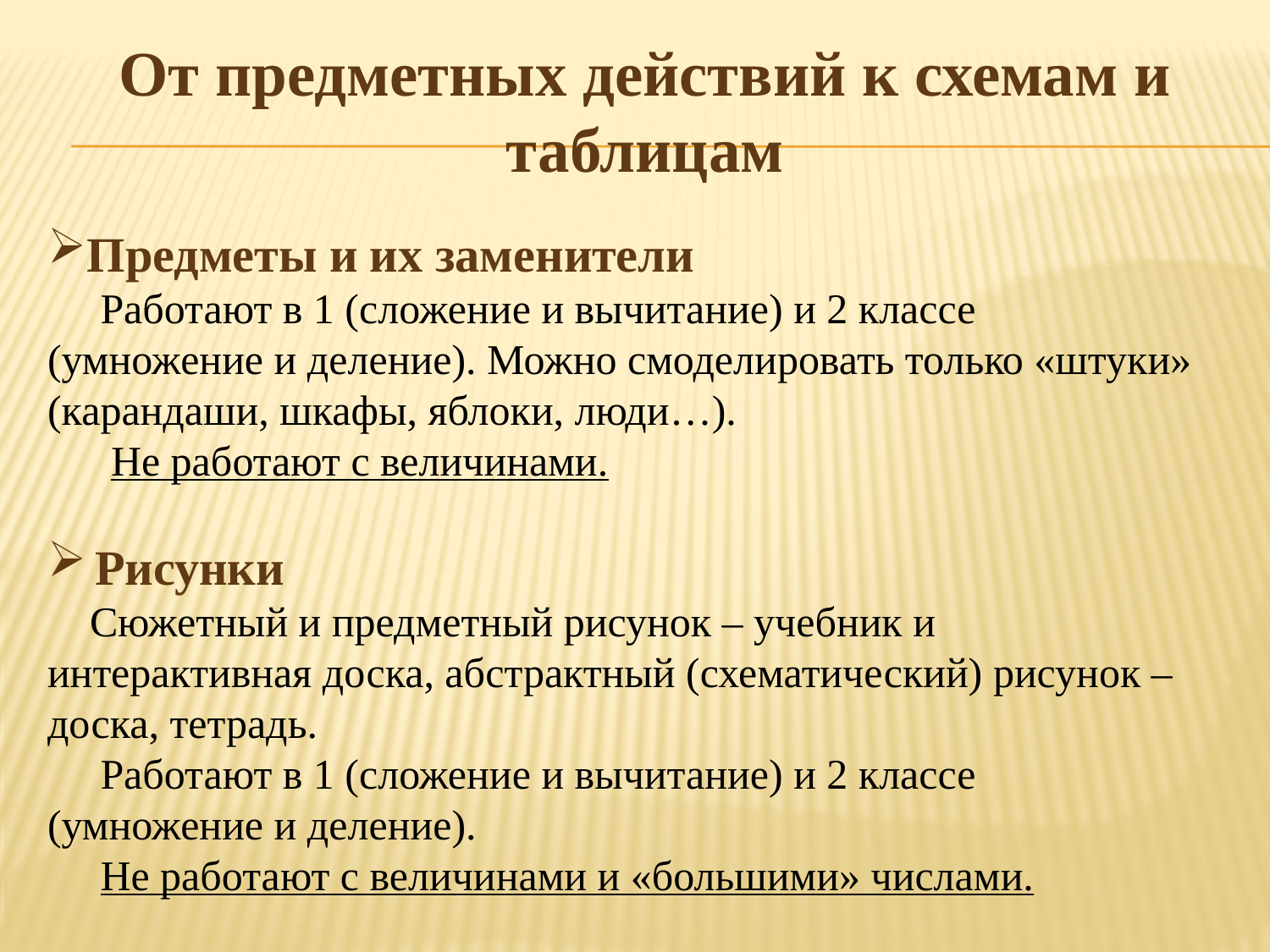

От предметных действий к схемам и таблицам
Предметы и их заменители
     Работают в 1 (сложение и вычитание) и 2 классе (умножение и деление). Можно смоделировать только «штуки» (карандаши, шкафы, яблоки, люди…).
      Не работают с величинами.

Рисунки
    Сюжетный и предметный рисунок – учебник и интерактивная доска, абстрактный (схематический) рисунок – доска, тетрадь.
     Работают в 1 (сложение и вычитание) и 2 классе (умножение и деление).
     Не работают с величинами и «большими» числами.